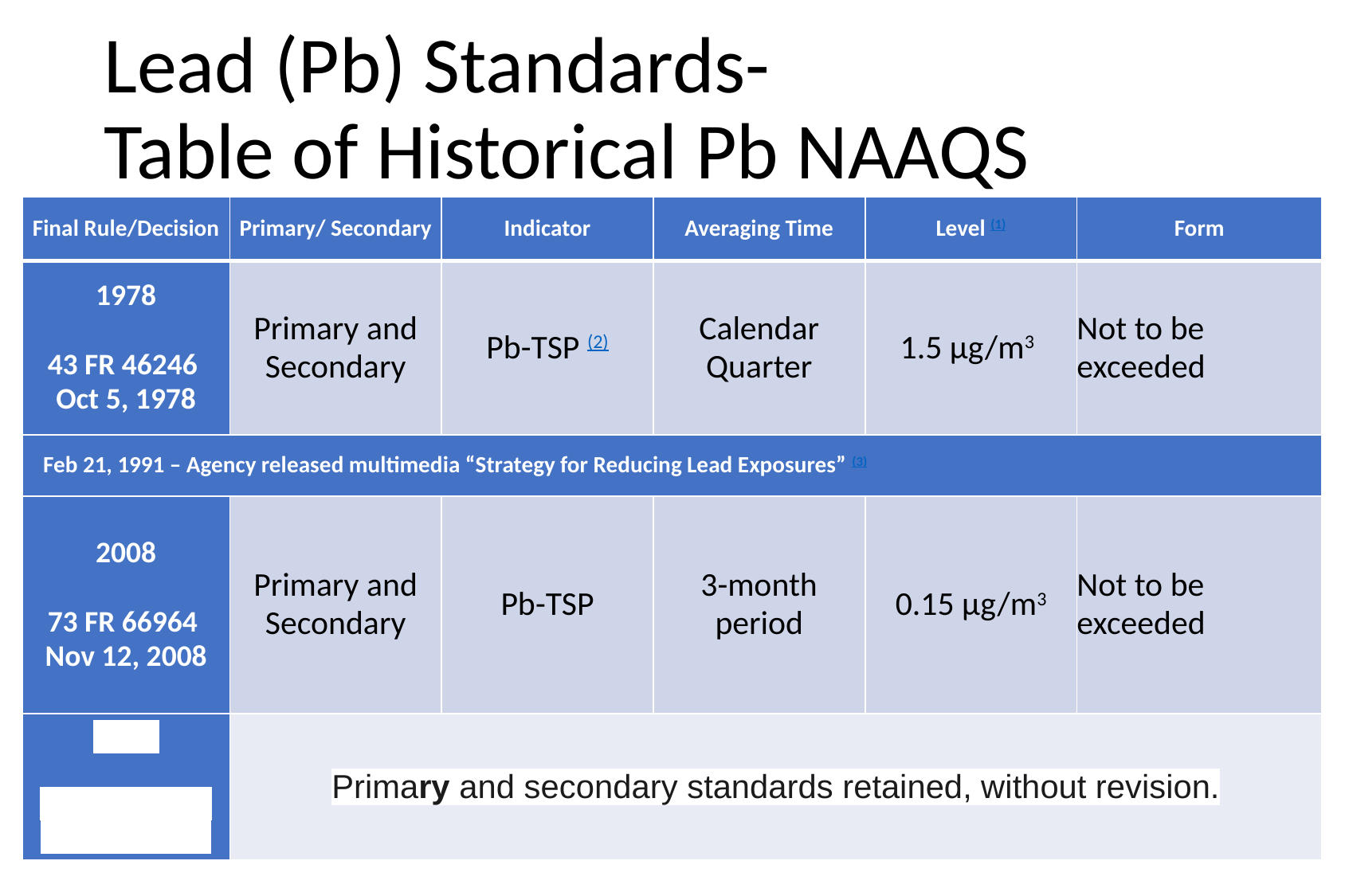

# Lead (Pb) Standards- Table of Historical Pb NAAQS
| Final Rule/Decision | Primary/ Secondary | Indicator | Averaging Time | Level (1) | Form |
| --- | --- | --- | --- | --- | --- |
| 1978 43 FR 46246 Oct 5, 1978 | Primary and Secondary | Pb-TSP (2) | Calendar Quarter | 1.5 µg/m3 | Not to be exceeded |
| Feb 21, 1991 – Agency released multimedia “Strategy for Reducing Lead Exposures” (3) |  |  |  |  |  |
| 2008 73 FR 66964 Nov 12, 2008 | Primary and Secondary | Pb-TSP | 3-month period | 0.15 µg/m3 | Not to be exceeded |
| 2016 81 FR 71906 Oct 18, 2016 | Primary and secondary standards retained, without revision. |  |  |  |  |